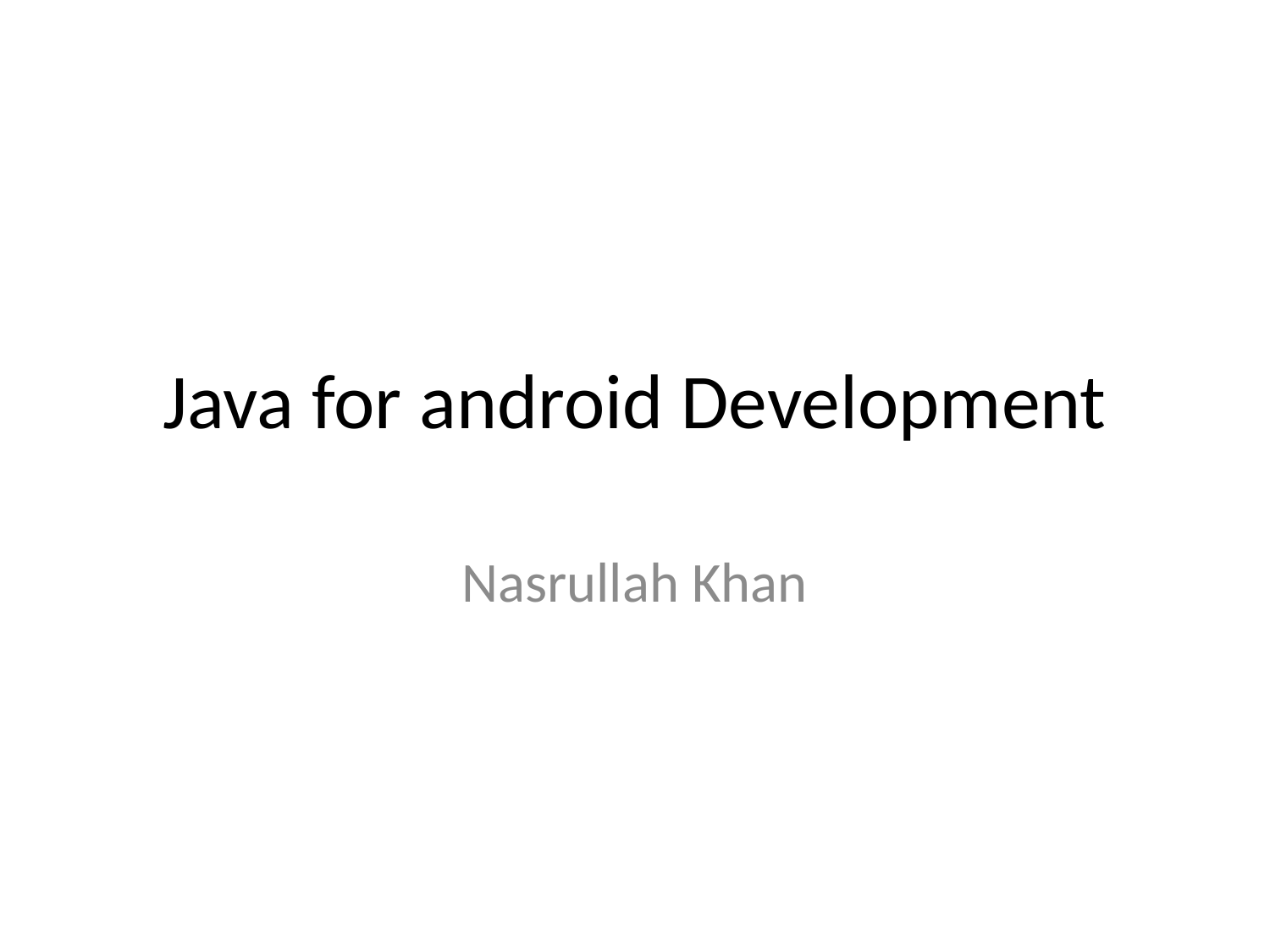

# Java for android Development
Nasrullah Khan